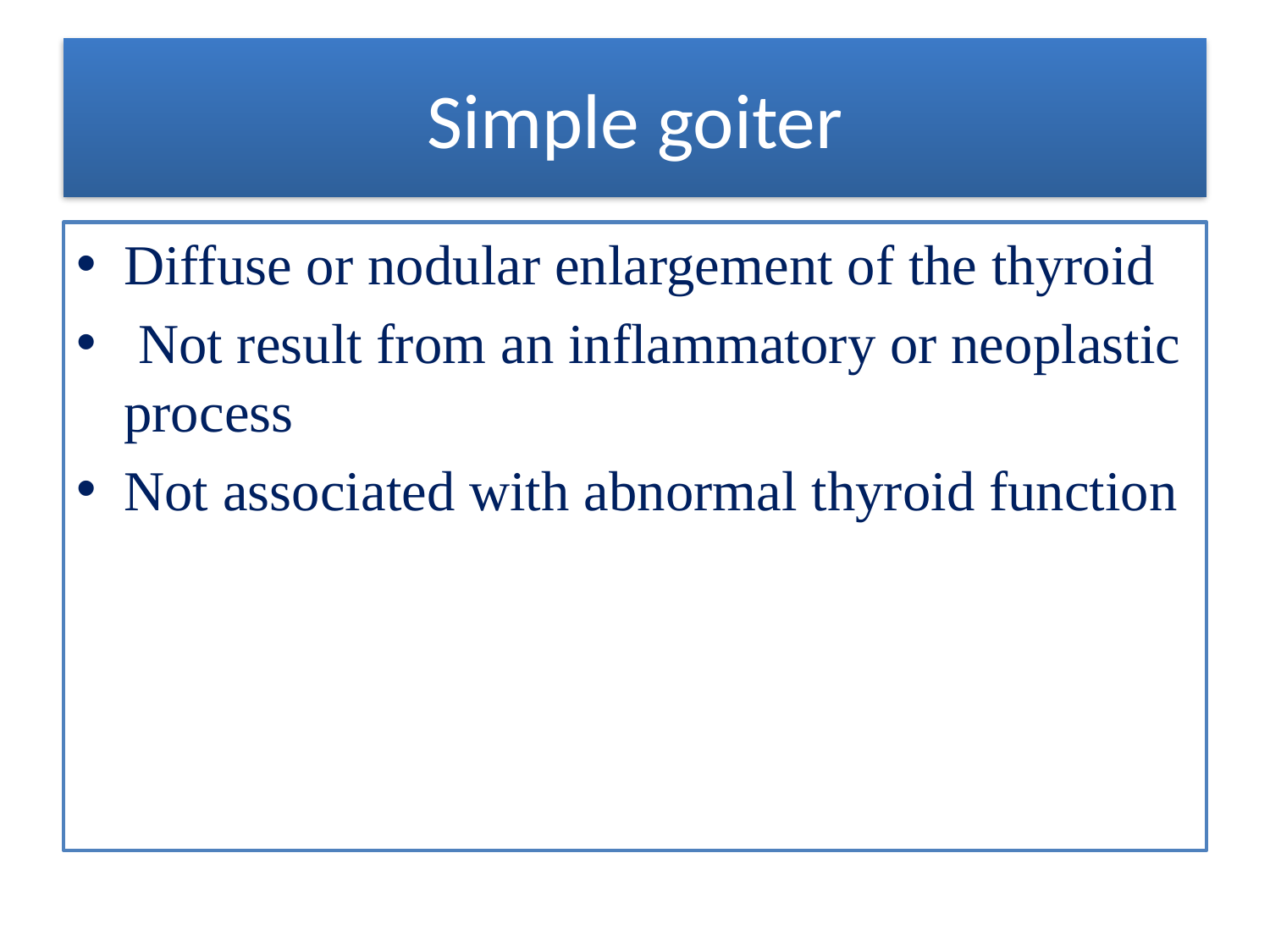

# Simple goiter
Diffuse or nodular enlargement of the thyroid
 Not result from an inflammatory or neoplastic process
Not associated with abnormal thyroid function